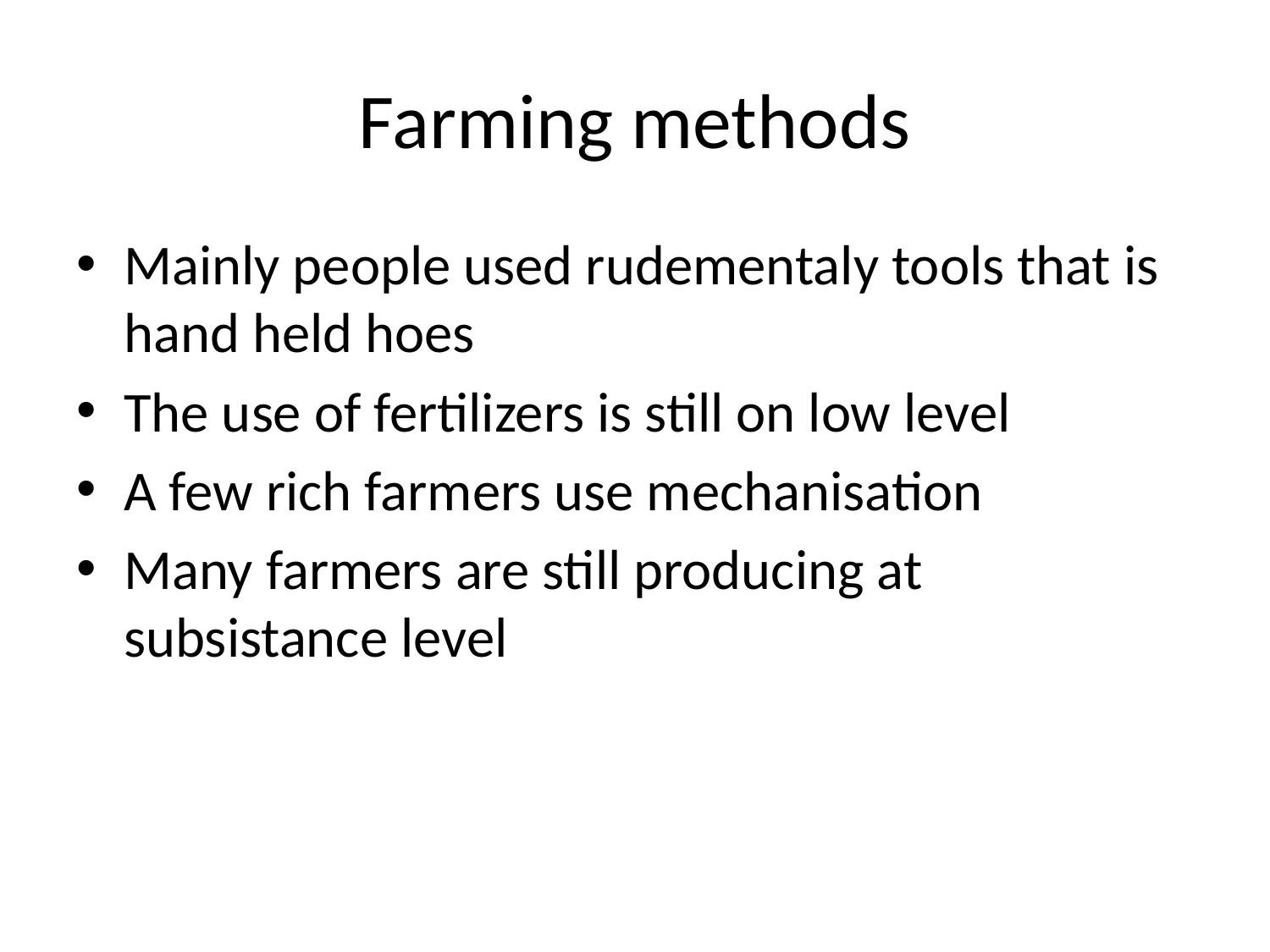

# Farming methods
Mainly people used rudementaly tools that is hand held hoes
The use of fertilizers is still on low level
A few rich farmers use mechanisation
Many farmers are still producing at subsistance level